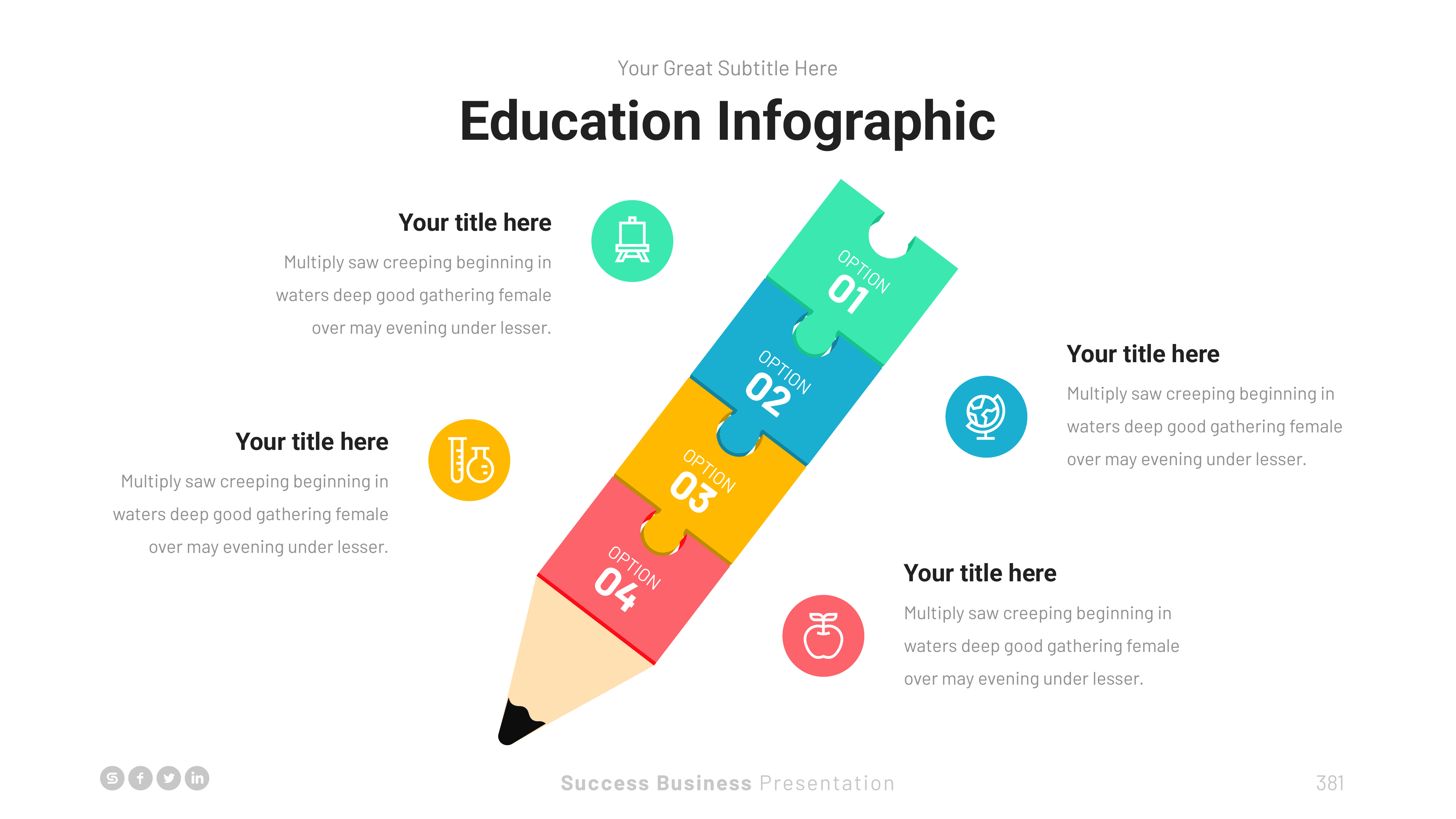

Your Great Subtitle Here
Education Infographic

OPTION
01
Your title here
Multiply saw creeping beginning in waters deep good gathering female over may evening under lesser.

OPTION
02
Your title here
Multiply saw creeping beginning in waters deep good gathering female over may evening under lesser.

OPTION
03
Your title here
Multiply saw creeping beginning in waters deep good gathering female over may evening under lesser.

OPTION
04
Your title here
Multiply saw creeping beginning in waters deep good gathering female over may evening under lesser.